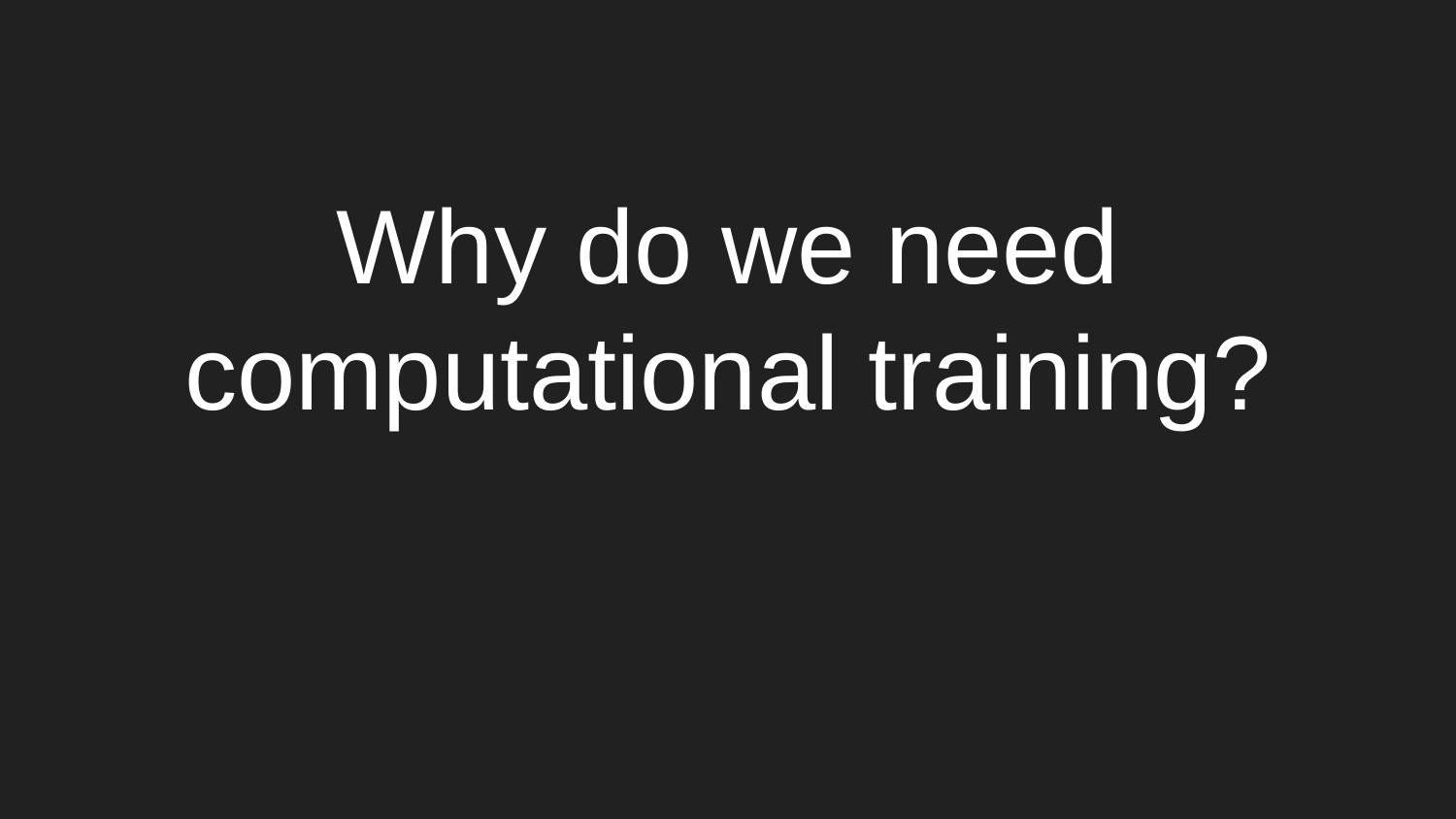

# Why do we need computational training?